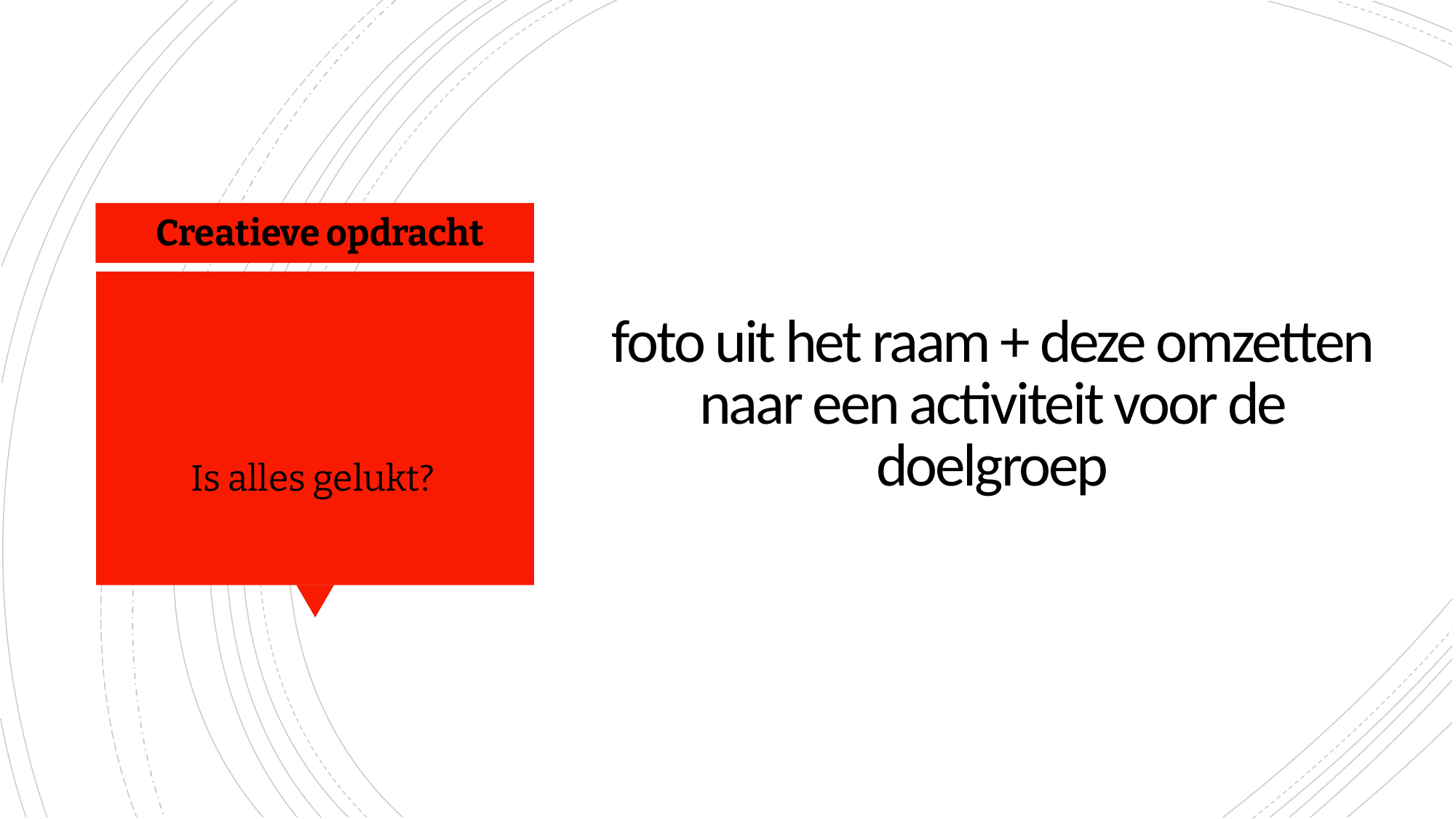

Creatieve opdracht
# foto uit het raam + deze omzetten naar een activiteit voor de doelgroep
Is alles gelukt?